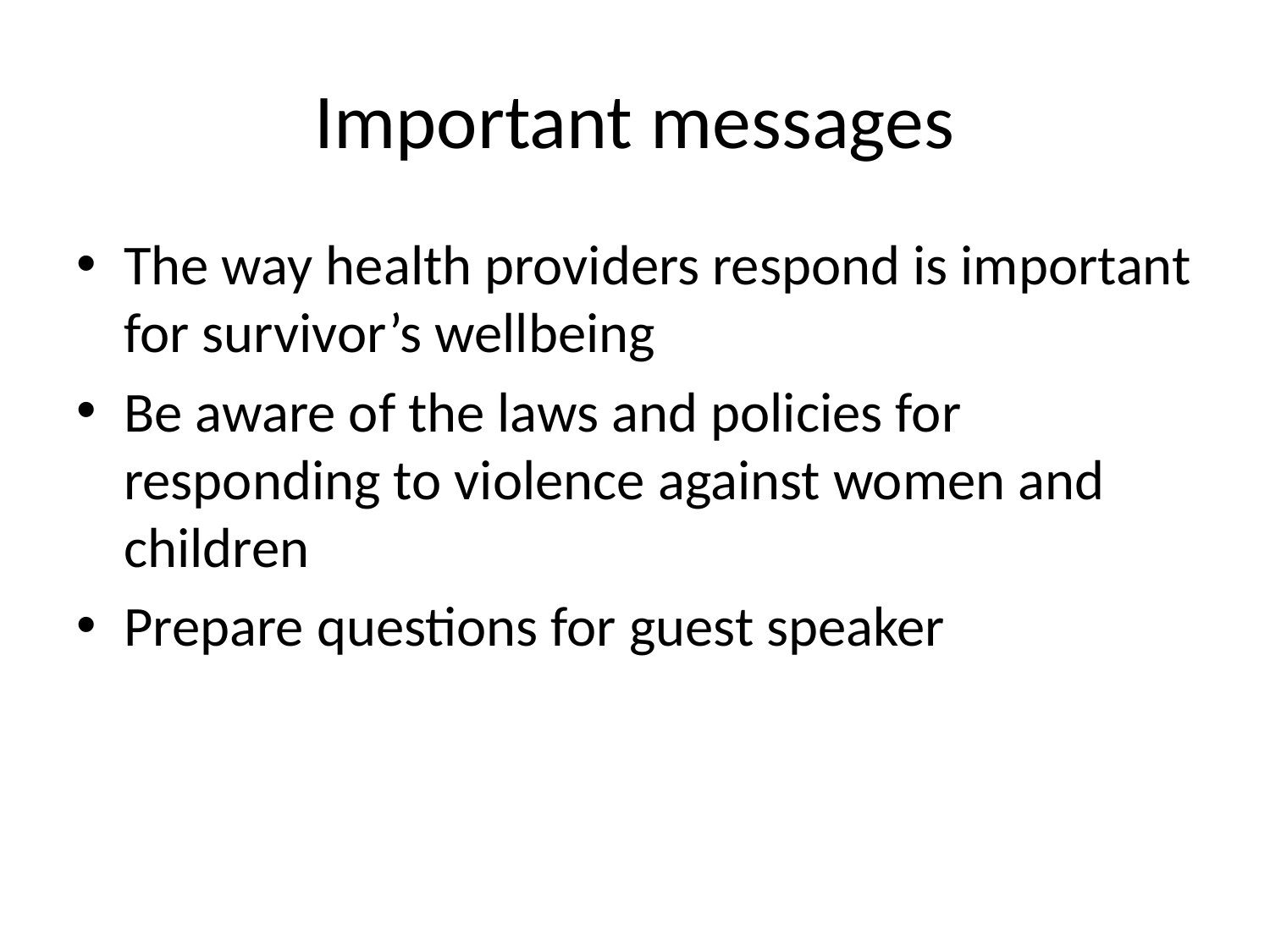

# Important messages
The way health providers respond is important for survivor’s wellbeing
Be aware of the laws and policies for responding to violence against women and children
Prepare questions for guest speaker